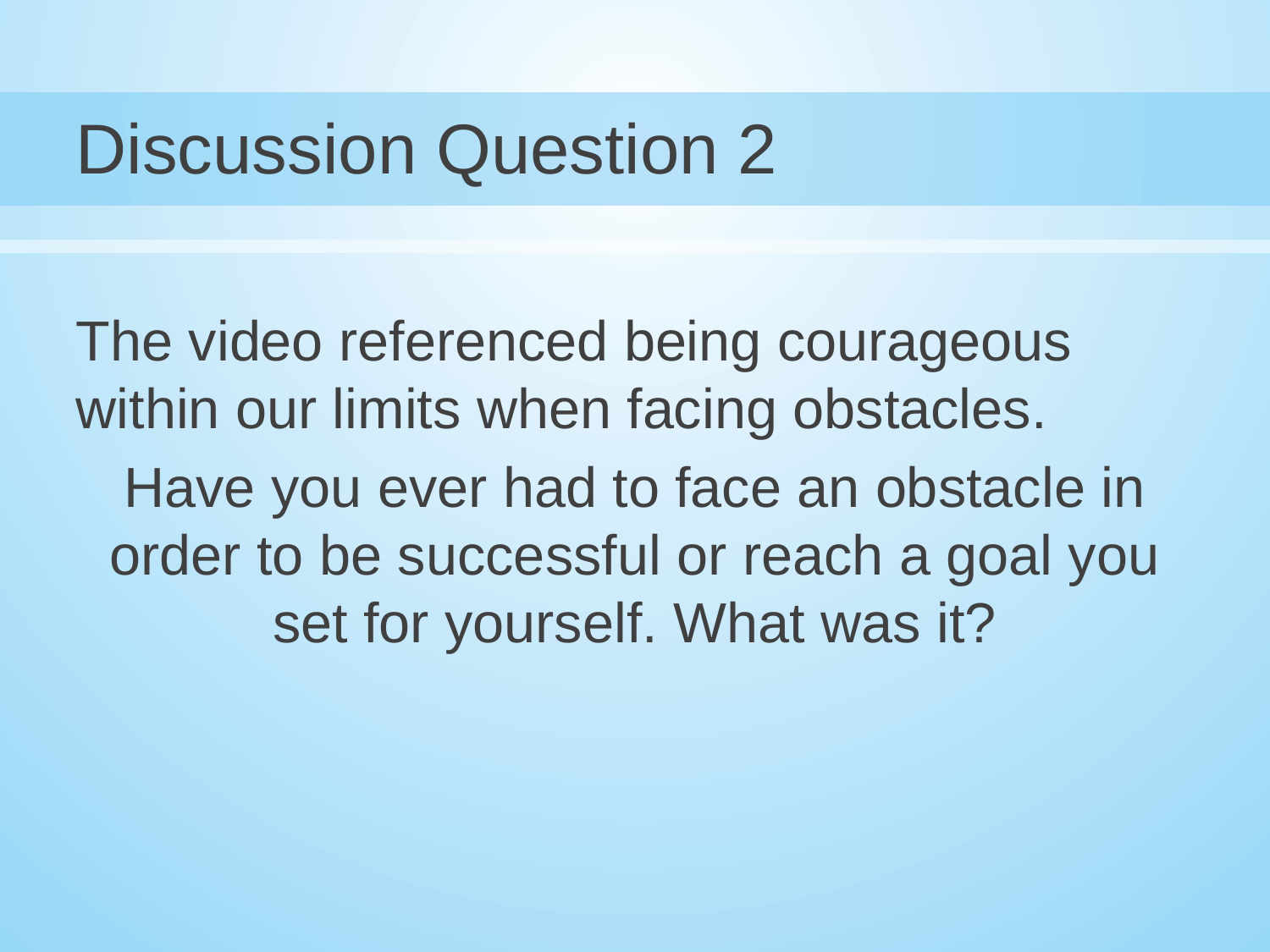

# Discussion Question 2
The video referenced being courageous within our limits when facing obstacles.
Have you ever had to face an obstacle in order to be successful or reach a goal you set for yourself. What was it?